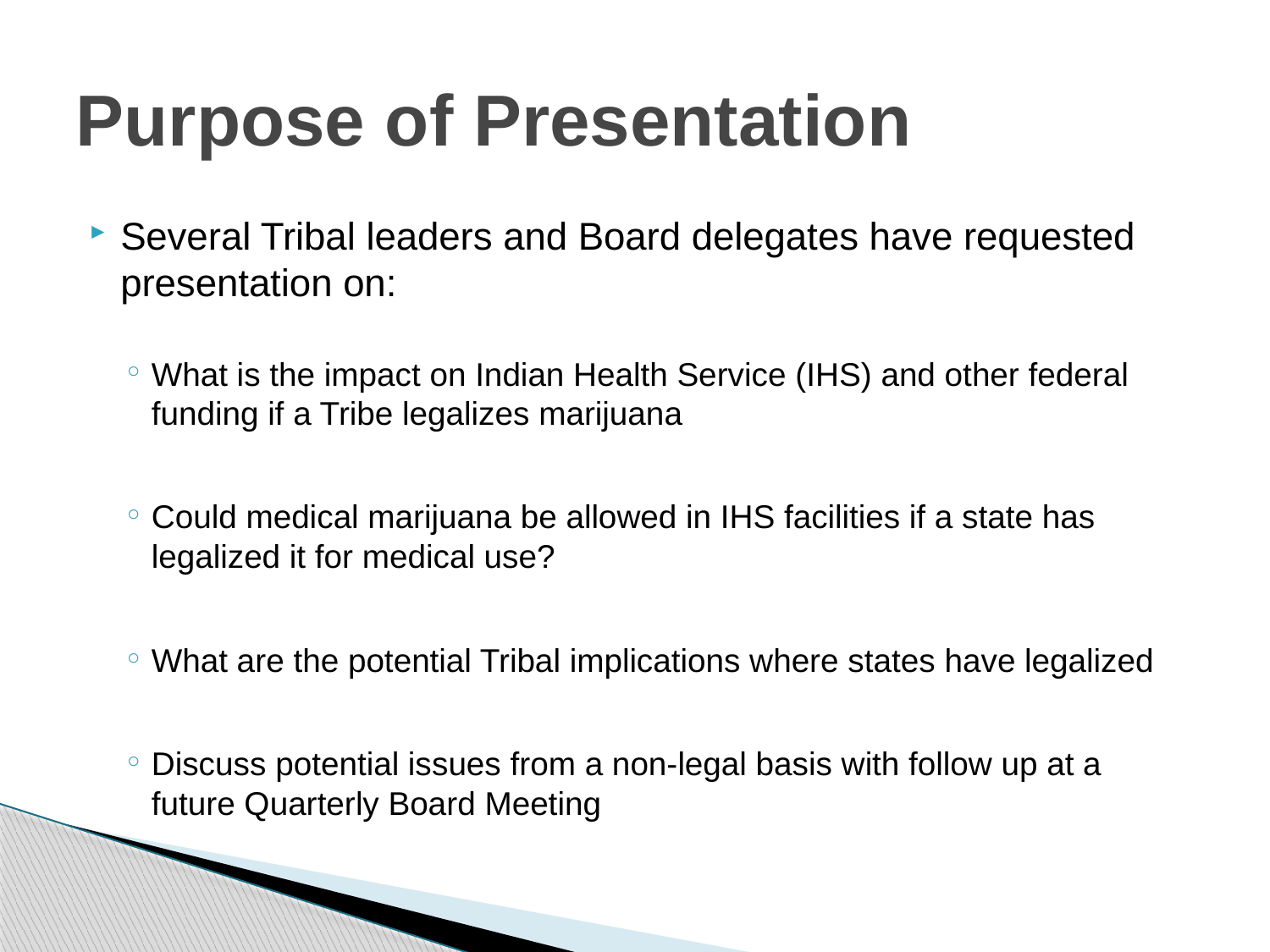

# Purpose of Presentation
Several Tribal leaders and Board delegates have requested presentation on:

What is the impact on Indian Health Service (IHS) and other federal funding if a Tribe legalizes marijuana

Could medical marijuana be allowed in IHS facilities if a state has legalized it for medical use?

What are the potential Tribal implications where states have legalized

Discuss potential issues from a non-legal basis with follow up at a future Quarterly Board Meeting